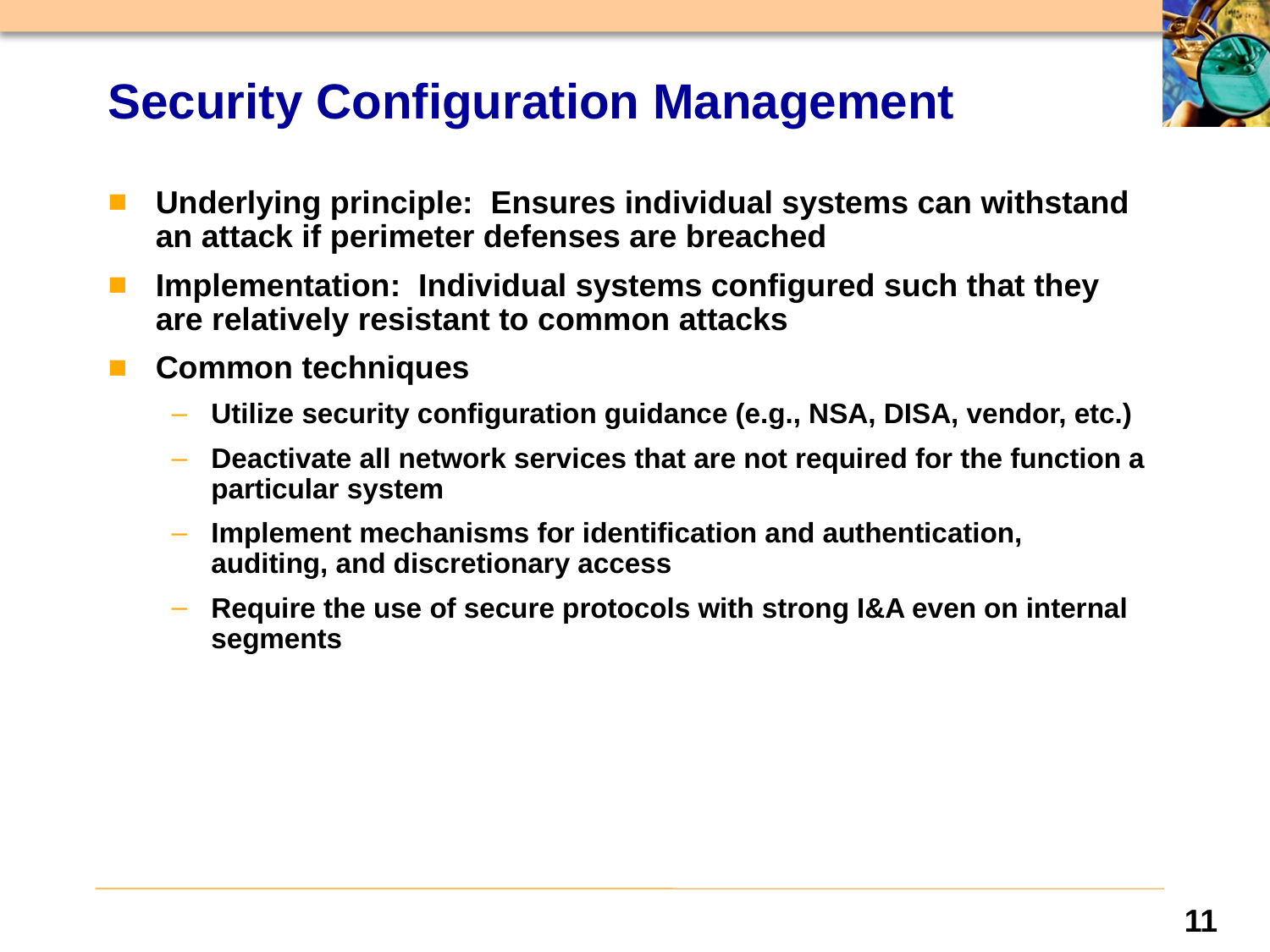

# Security Configuration Management
Underlying principle:  Ensures individual systems can withstand an attack if perimeter defenses are breached
Implementation:  Individual systems configured such that they are relatively resistant to common attacks
Common techniques
Utilize security configuration guidance (e.g., NSA, DISA, vendor, etc.)
Deactivate all network services that are not required for the function a particular system
Implement mechanisms for identification and authentication, auditing, and discretionary access
Require the use of secure protocols with strong I&A even on internal segments